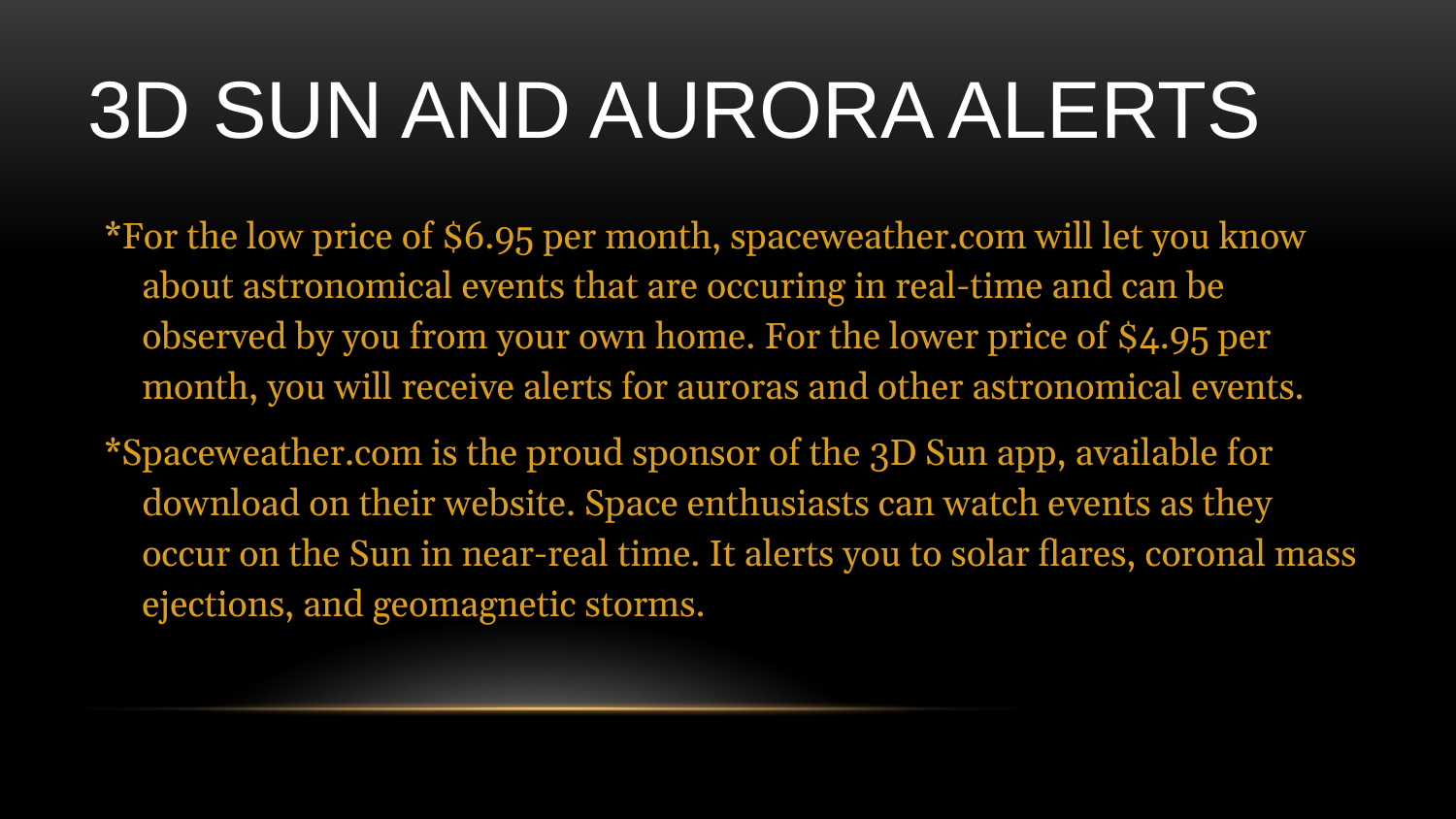

# 3D Sun and Aurora Alerts
*For the low price of $6.95 per month, spaceweather.com will let you know about astronomical events that are occuring in real-time and can be observed by you from your own home. For the lower price of $4.95 per month, you will receive alerts for auroras and other astronomical events.
*Spaceweather.com is the proud sponsor of the 3D Sun app, available for download on their website. Space enthusiasts can watch events as they occur on the Sun in near-real time. It alerts you to solar flares, coronal mass ejections, and geomagnetic storms.